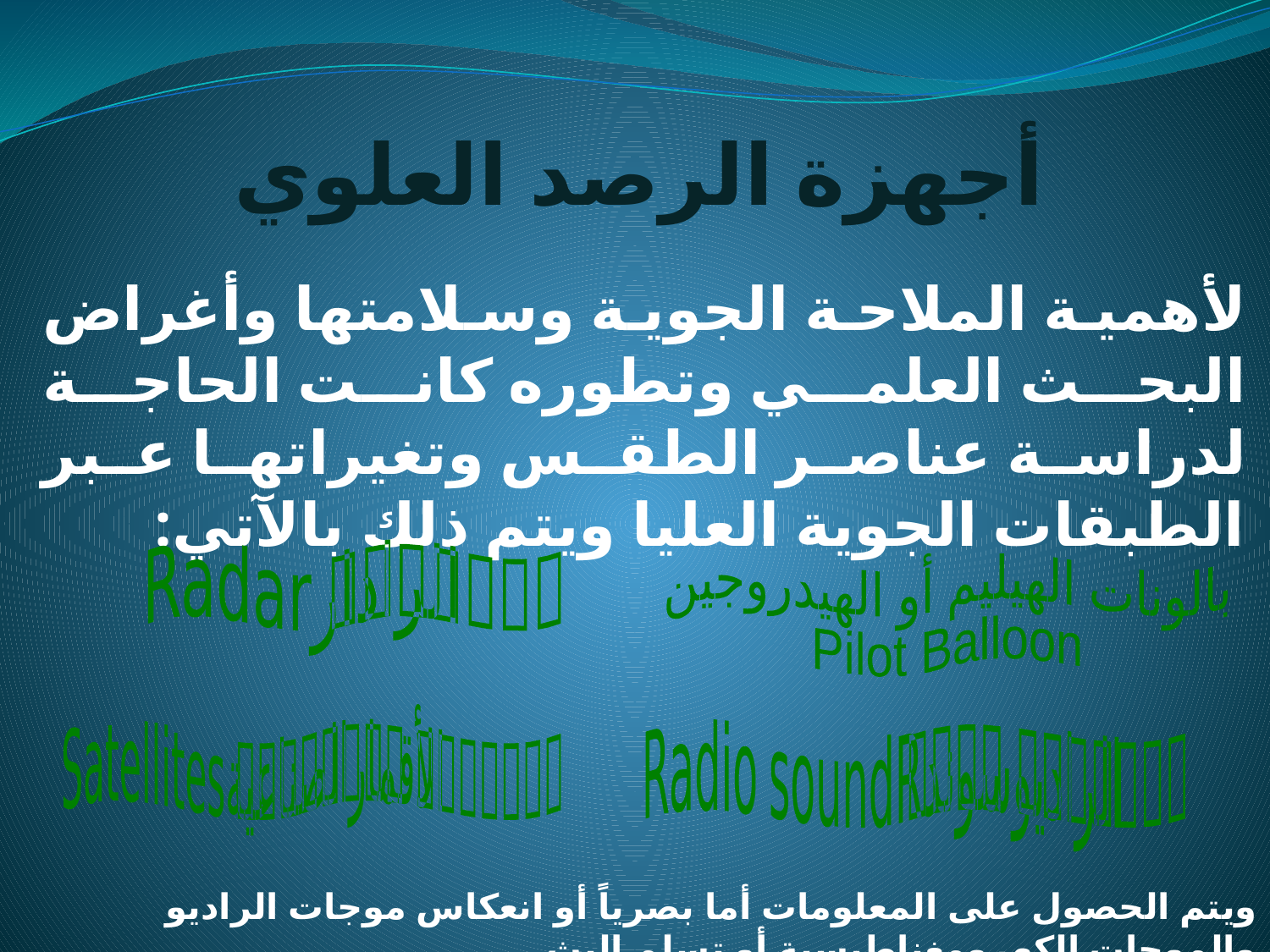

# أجهزة الرصد العلوي
لأهمية الملاحة الجوية وسلامتها وأغراض البحث العلمي وتطوره كانت الحاجة لدراسة عناصر الطقس وتغيراتها عبر الطبقات الجوية العليا ويتم ذلك بالآتي:
الرادار Radar
بالونات الهيليم أو الهيدروجين
Pilot Balloon
الأقمار الصناعية Satellites
الراديو سوند Radio sound
ويتم الحصول على المعلومات أما بصرياً أو انعكاس موجات الراديو والموجات الكهرومغناطيسية أو تسلم البث